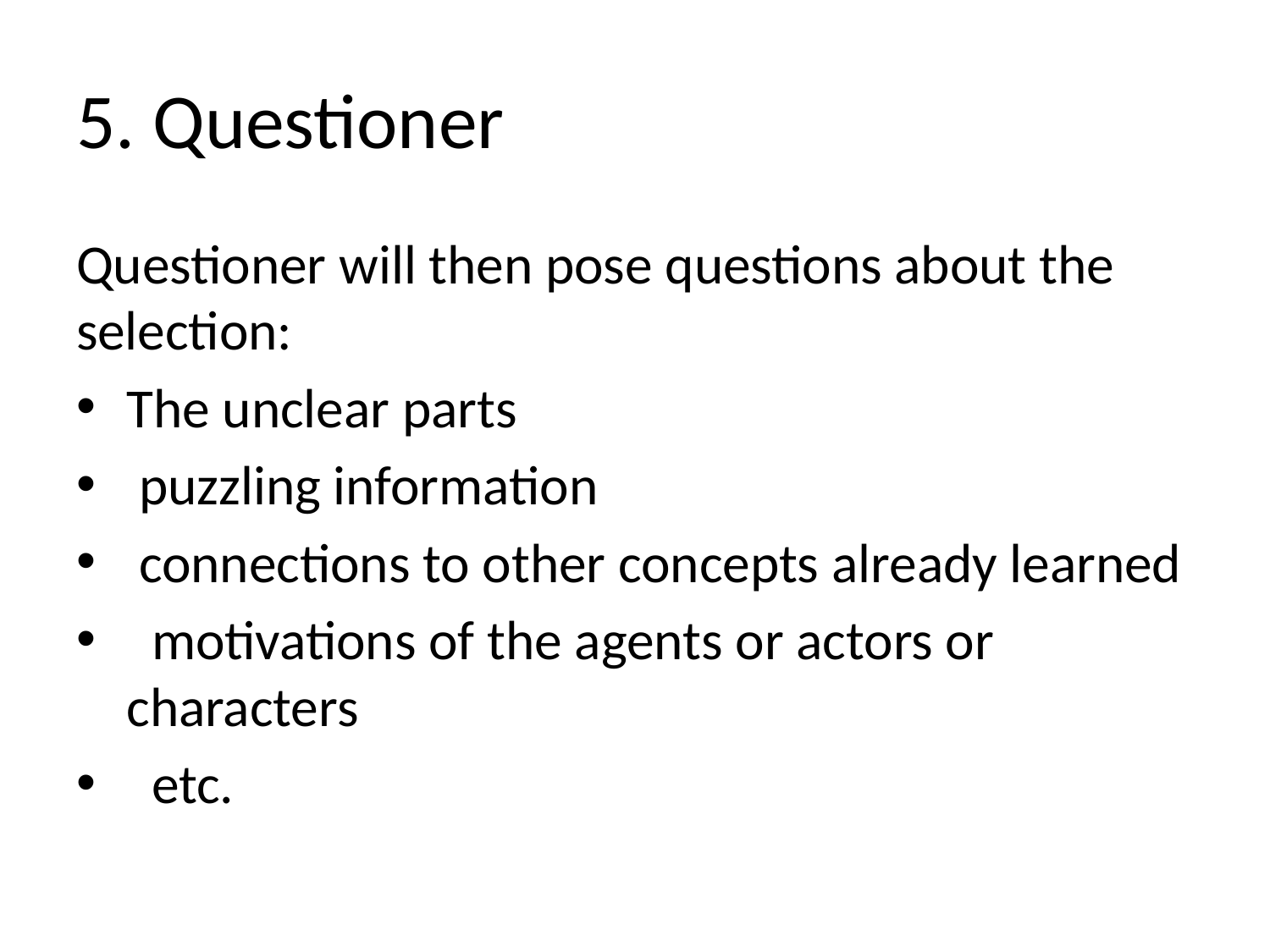

# 5. Questioner
Questioner will then pose questions about the selection:
The unclear parts
 puzzling information
 connections to other concepts already learned
  motivations of the agents or actors or characters
  etc.